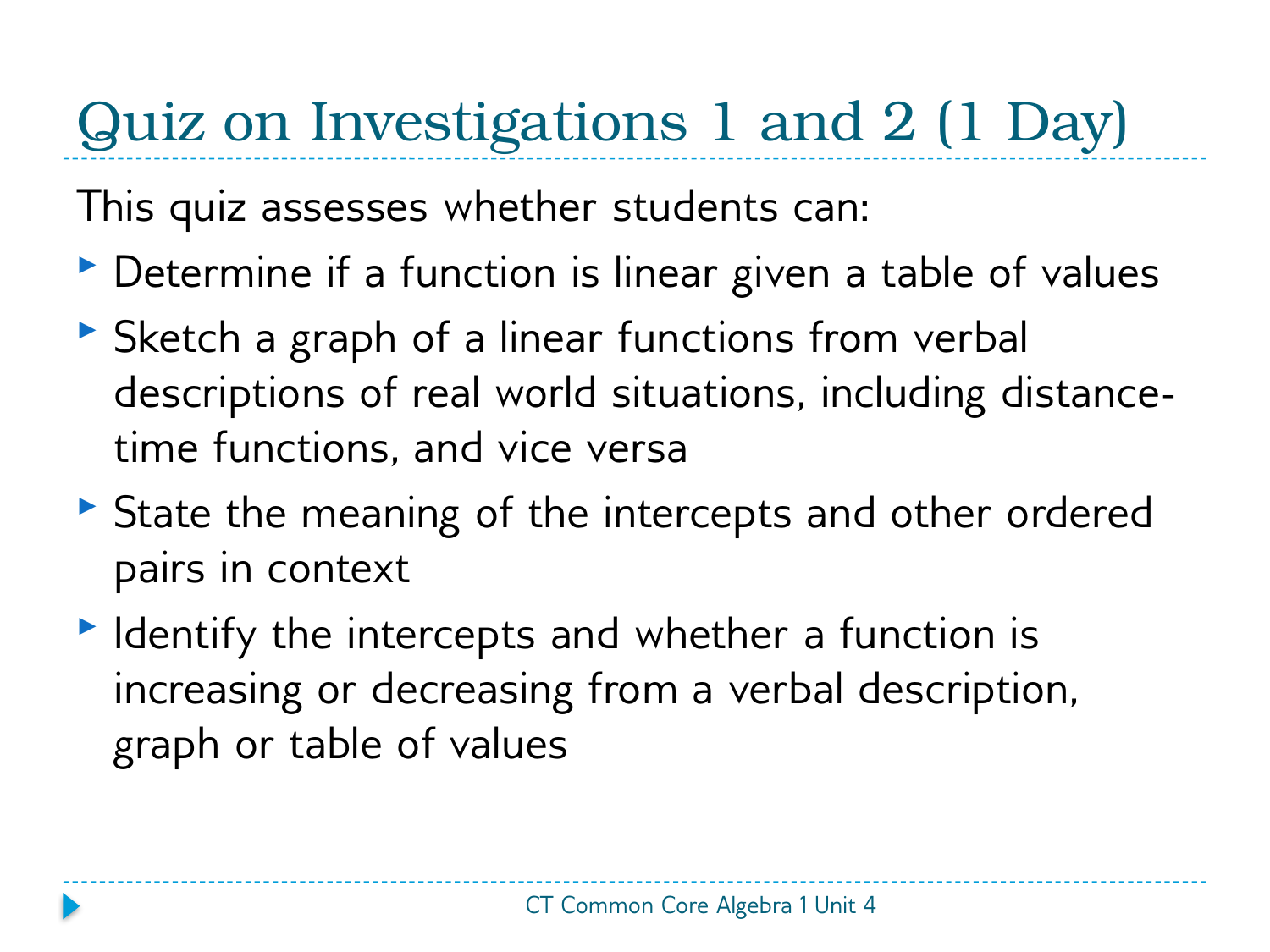

# Quiz on Investigations 1 and 2 (1 Day)
This quiz assesses whether students can:
Determine if a function is linear given a table of values
Sketch a graph of a linear functions from verbal descriptions of real world situations, including distance-time functions, and vice versa
State the meaning of the intercepts and other ordered pairs in context
Identify the intercepts and whether a function is increasing or decreasing from a verbal description, graph or table of values
CT Common Core Algebra 1 Unit 4